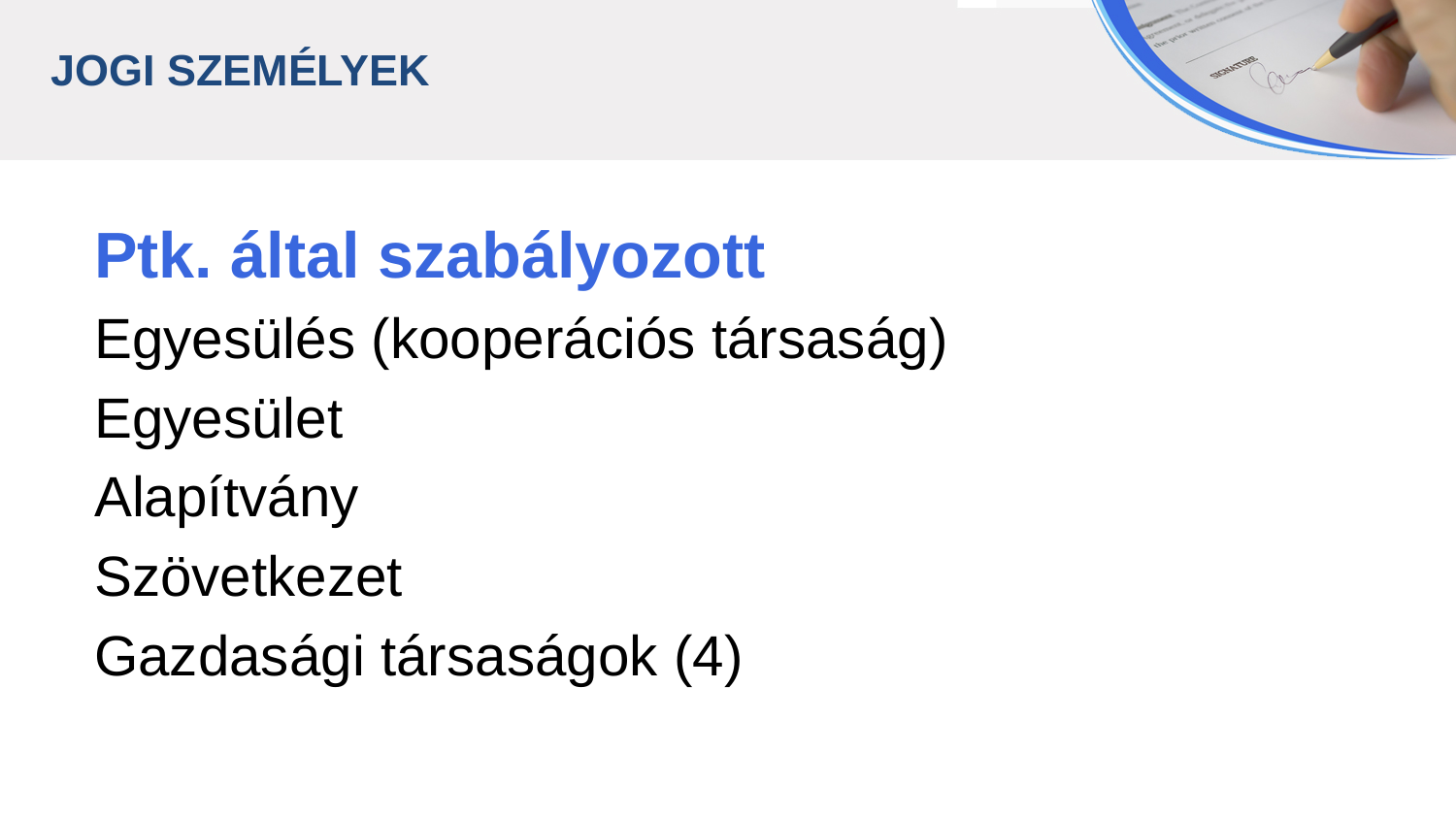

JOGI SZEMÉLYEK

Ptk. által szabályozott
Egyesülés (kooperációs társaság)
Egyesület
Alapítvány
Szövetkezet
Gazdasági társaságok (4)